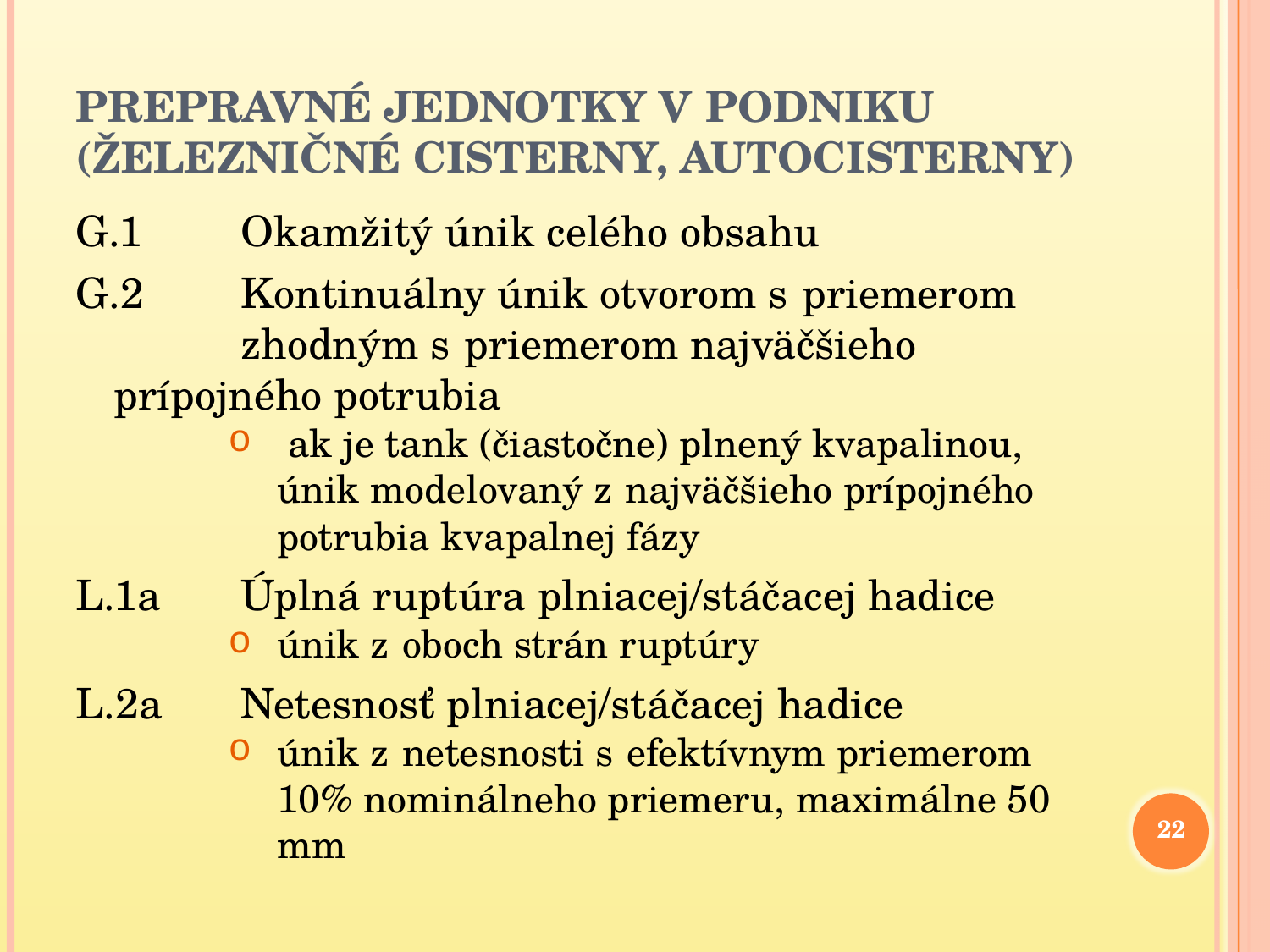

# Prepravné jednotky v podniku (železničné cisterny, autocisterny)
G.1 	Okamžitý únik celého obsahu
G.2 	Kontinuálny únik otvorom s priemerom 	zhodným s priemerom najväčšieho 	prípojného potrubia
 ak je tank (čiastočne) plnený kvapalinou, únik modelovaný z najväčšieho prípojného potrubia kvapalnej fázy
L.1a 	Úplná ruptúra plniacej/stáčacej hadice
únik z oboch strán ruptúry
L.2a 	Netesnosť plniacej/stáčacej hadice
únik z netesnosti s efektívnym priemerom 10% nominálneho priemeru, maximálne 50 mm

22